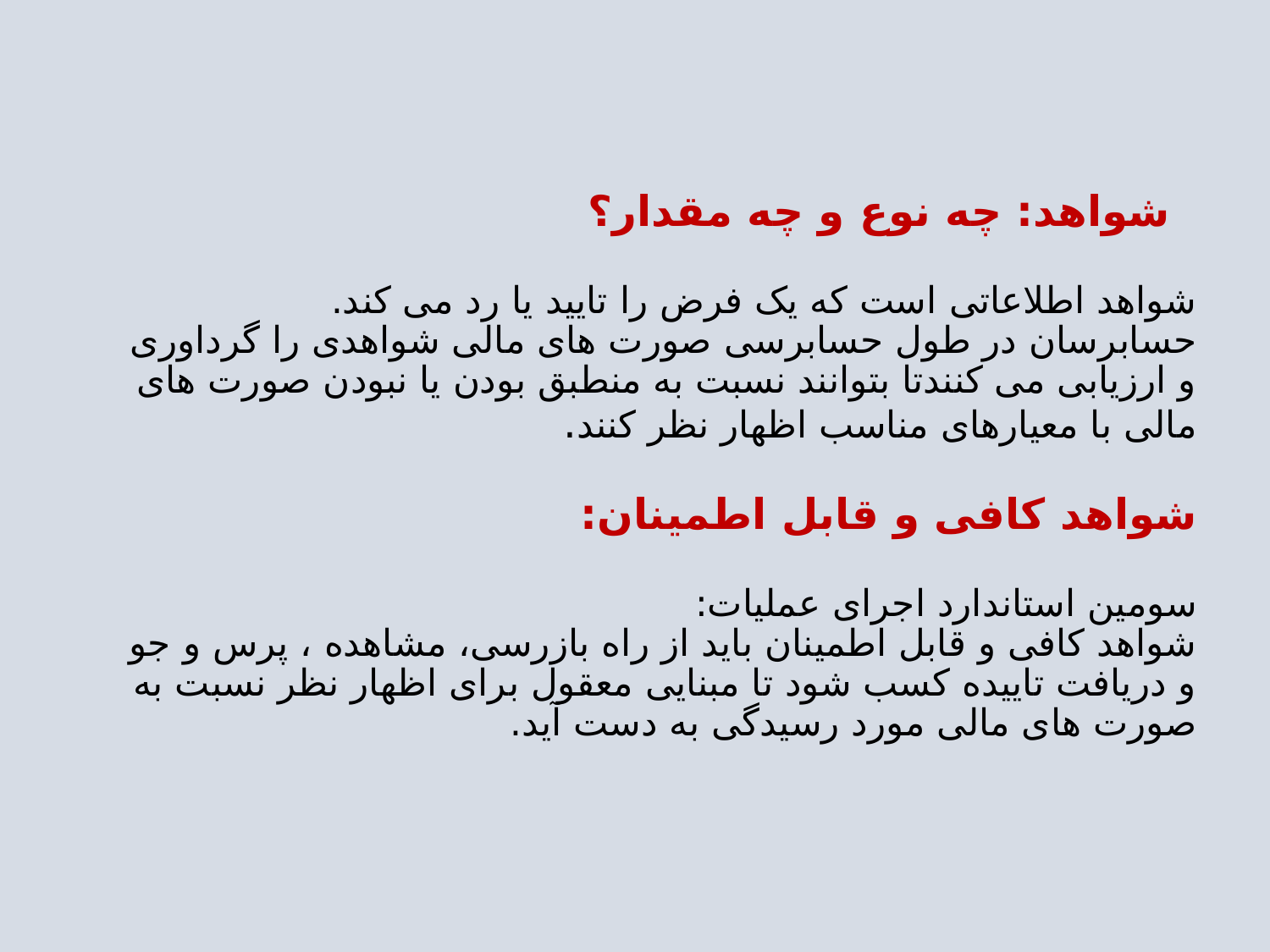

# شواهد: چه نوع و چه مقدار؟ شواهد اطلاعاتی است که یک فرض را تایید یا رد می کند. حسابرسان در طول حسابرسی صورت های مالی شواهدی را گرداوری و ارزیابی می کنندتا بتوانند نسبت به منطبق بودن یا نبودن صورت های مالی با معیارهای مناسب اظهار نظر کنند. شواهد کافی و قابل اطمینان: سومین استاندارد اجرای عملیات: شواهد کافی و قابل اطمینان باید از راه بازرسی، مشاهده ، پرس و جو و دریافت تاییده کسب شود تا مبنایی معقول برای اظهار نظر نسبت به صورت های مالی مورد رسیدگی به دست آید.